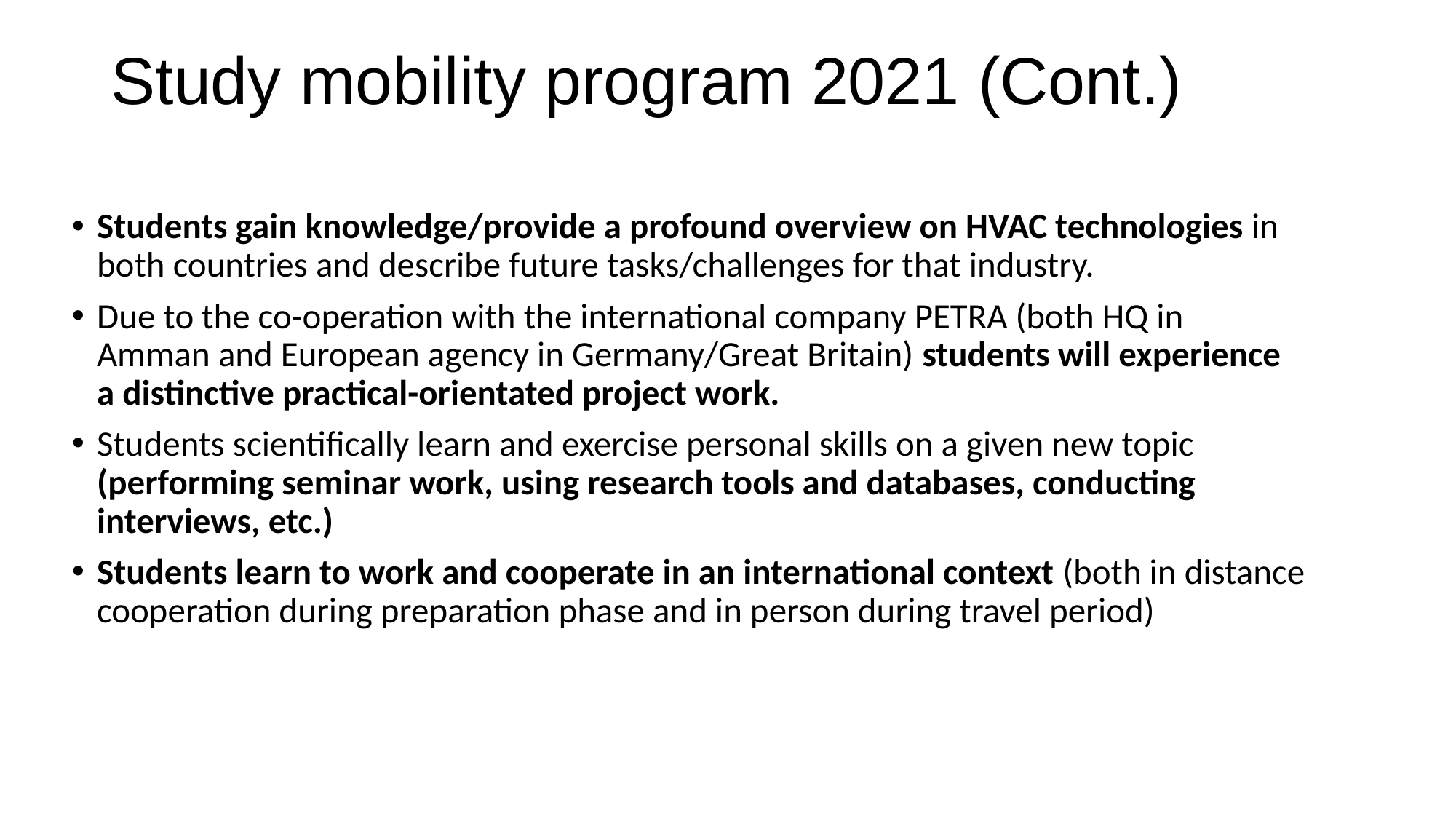

# Study mobility program 2021 (Cont.)

Students gain knowledge/provide a profound overview on HVAC technologies in both countries and describe future tasks/challenges for that industry.
Due to the co-operation with the international company PETRA (both HQ in Amman and European agency in Germany/Great Britain) students will experience a distinctive practical-orientated project work.
Students scientifically learn and exercise personal skills on a given new topic (performing seminar work, using research tools and databases, conducting interviews, etc.)
Students learn to work and cooperate in an international context (both in distance cooperation during preparation phase and in person during travel period)